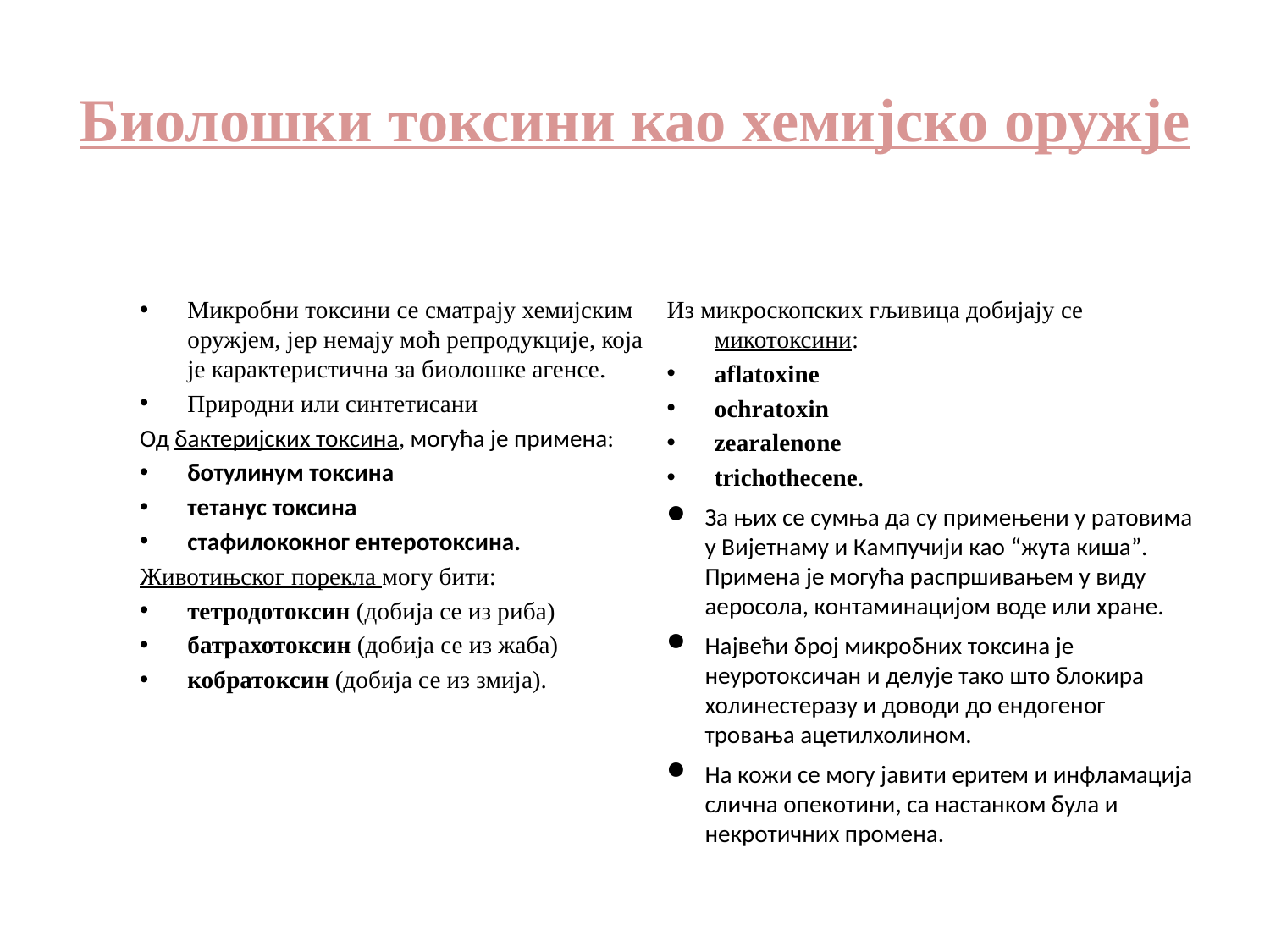

# Биолошки токсини као хемијско оружје
Микробни токсини се сматрају хемијским оружјем, јер немају моћ репродукције, која је карактеристична за биолошке агенсе.
Природни или синтетисани
Од бактеријских токсина, могућа је примена:
ботулинум токсина
тетанус токсина
стафилококног ентеротоксина.
Животињског порекла могу бити:
тетродотоксин (добија се из риба)
батрахотоксин (добија се из жаба)
кобратоксин (добија се из змија).

Из микроскопских гљивица добијају се микотоксини:
aflatoxine
ochratoxin
zearalenone
trichothecene.
За њих се сумња да су примењени у ратовима у Вијетнаму и Кампучији као “жута киша”. Примена је могућа распршивањем у виду аеросола, контаминацијом воде или хране.
Највећи број микробних токсина је неуротоксичан и делује тако што блокира холинестеразу и доводи до ендогеног тровања ацетилхолином.
На кожи се могу јавити еритем и инфламација слична опекотини, са настанком була и некротичних промена.